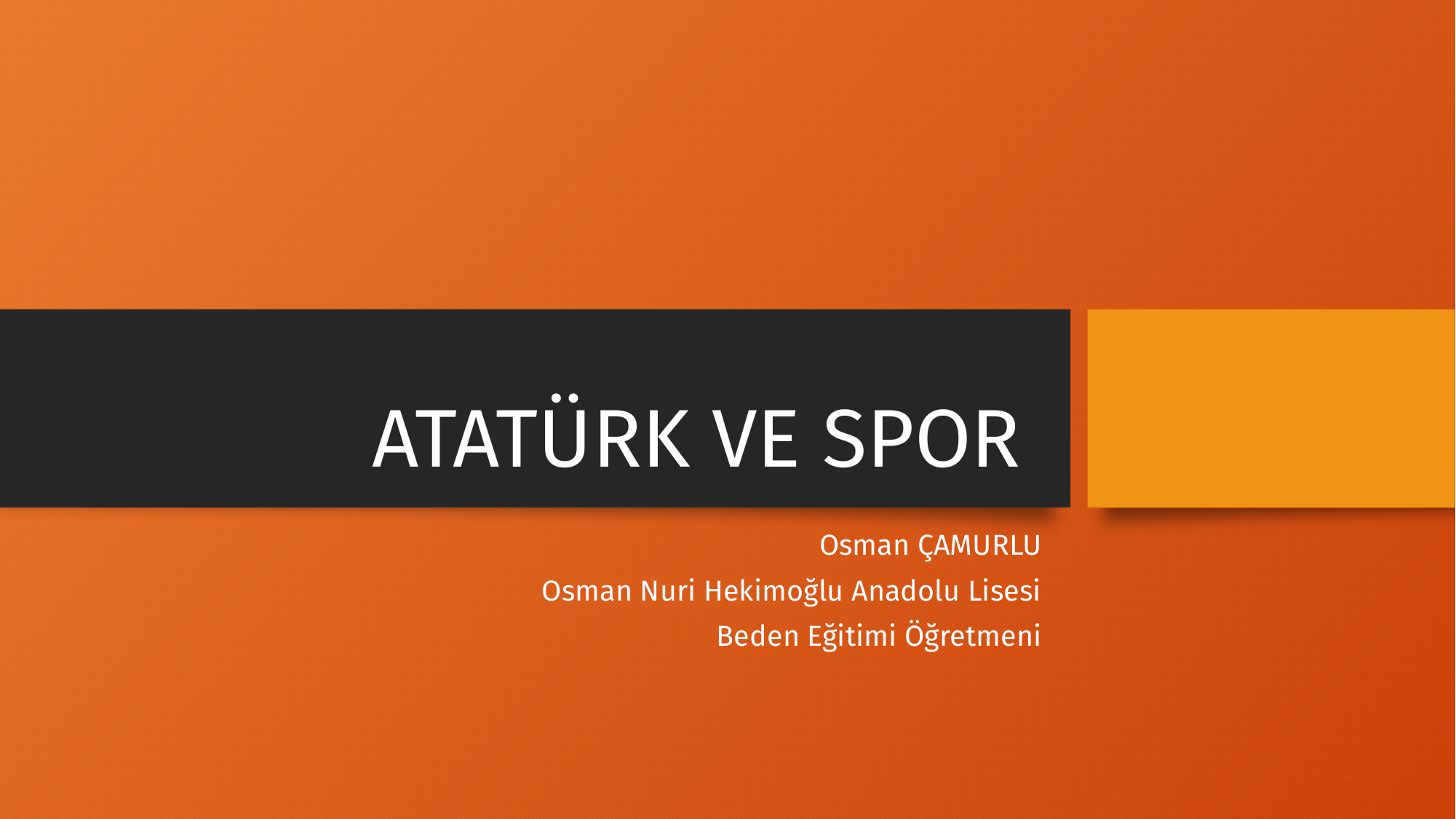

# ATATÜRK VE SPOR
Osman ÇAMURLU
Osman Nuri Hekimoğlu Anadolu Lisesi
Beden Eğitimi Öğretmeni